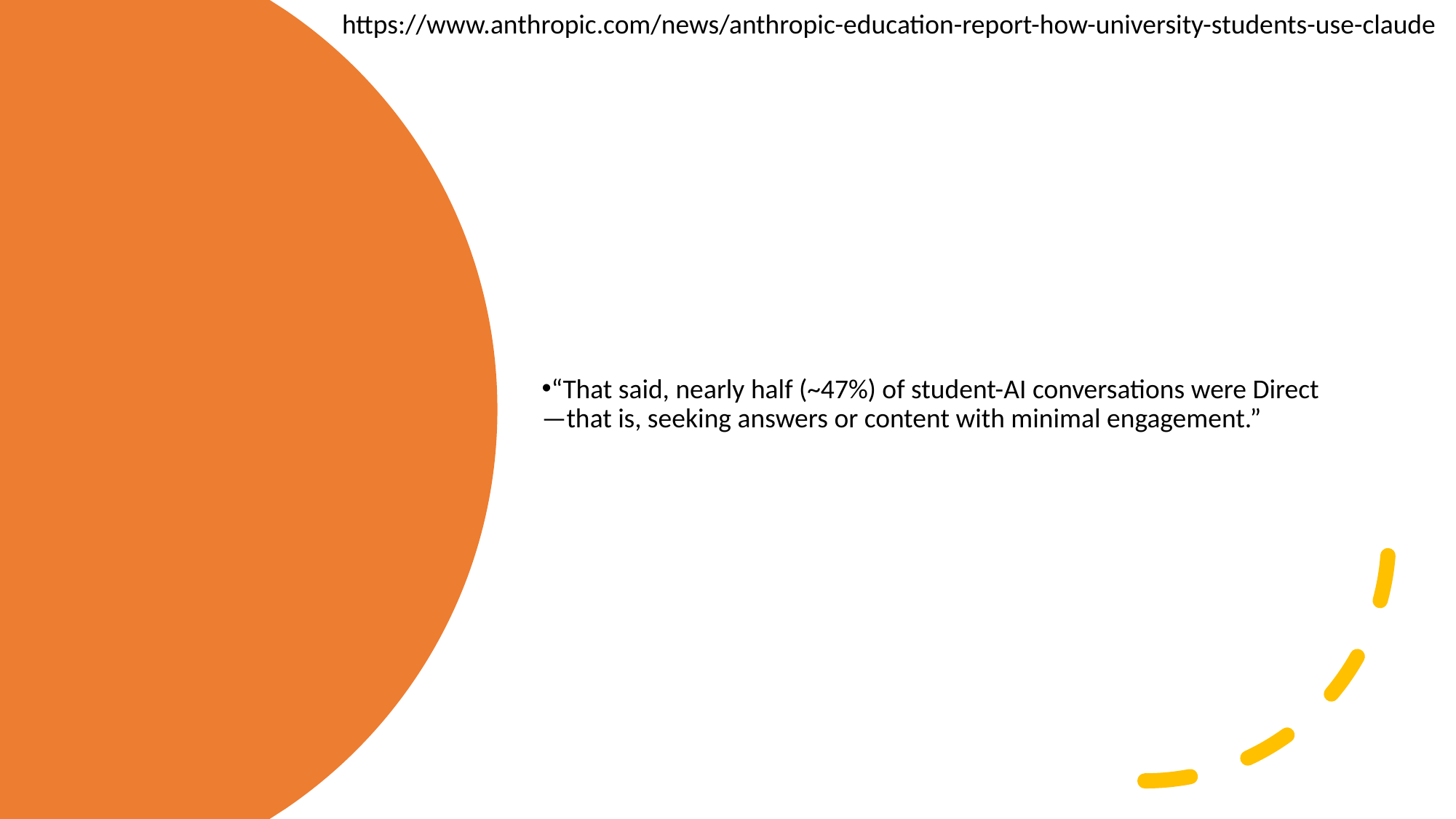

https://www.anthropic.com/news/anthropic-education-report-how-university-students-use-claude
“That said, nearly half (~47%) of student-AI conversations were Direct—that is, seeking answers or content with minimal engagement.”